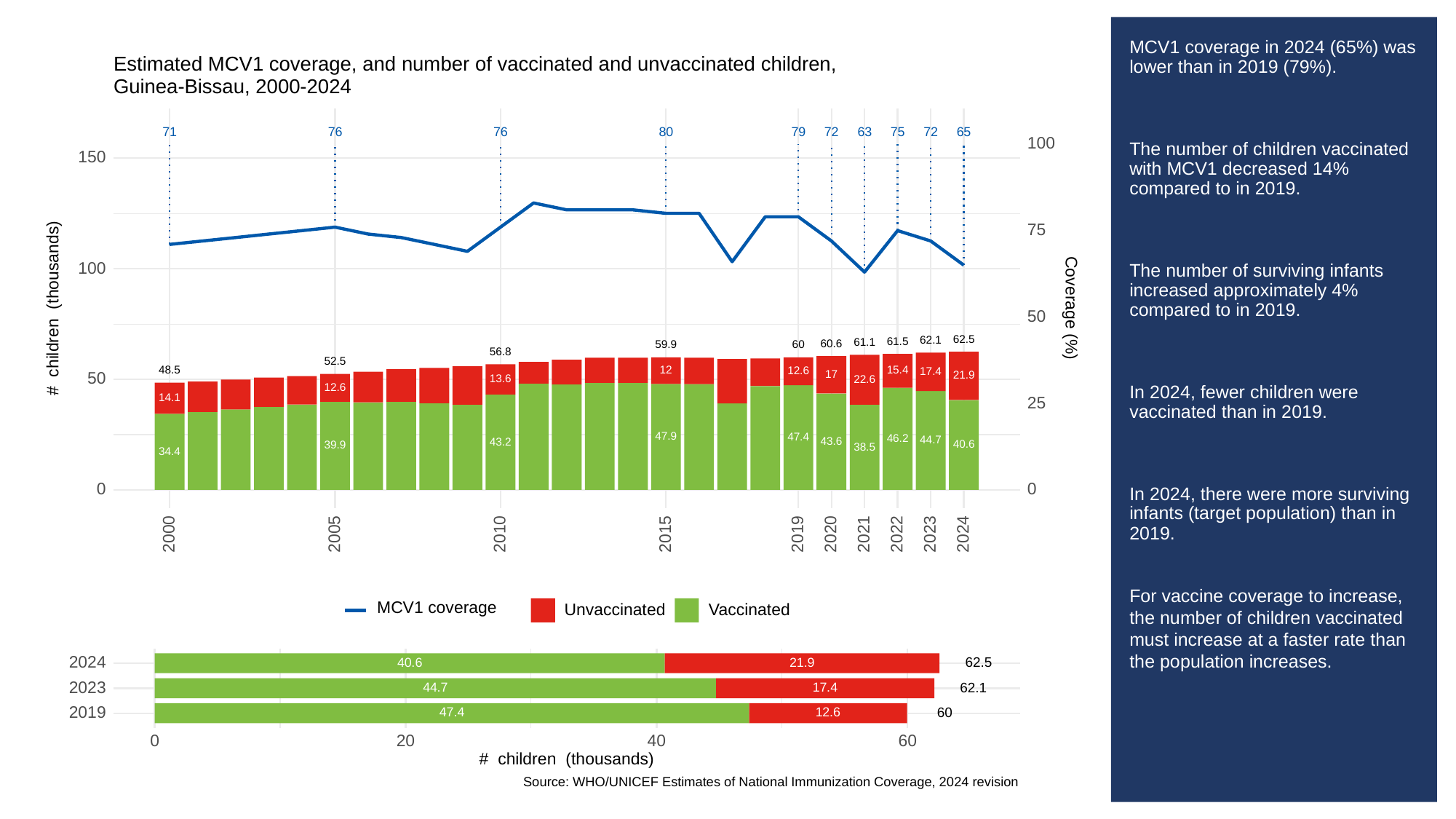

# MCV1 coverage in 2024 (65%) was lower than in 2019 (79%).

The number of children vaccinated with MCV1 decreased 14% compared to in 2019.

The number of surviving infants increased approximately 4% compared to in 2019.

In 2024, fewer children were vaccinated than in 2019.

In 2024, there were more surviving infants (target population) than in 2019.

For vaccine coverage to increase, the number of children vaccinated must increase at a faster rate than the population increases.

Estimated MCV1 coverage, and number of vaccinated and unvaccinated children,
Guinea-Bissau, 2000-2024

63
76
76
80
79
65
71
72
75
72
100

150

75
100

#  children  (thousands)
Coverage (%)
50

62.5
62.1
61.5
61.1
60.6
60
59.9
56.8

52.5

48.5
15.4
12
12.6
17.4

17

21.9
50

13.6
22.6

12.6

14.1

25

47.9
47.4

46.2
44.7
43.6
43.2
40.6
39.9
38.5
34.4
0
0

2023
2000
2005
2010
2015
2019
2020
2021
2022
2024

MCV1 coverage
Unvaccinated
Vaccinated

2024
62.5
40.6
21.9

2023
62.1
17.4
44.7

2019
60
12.6
47.4

0
20
40
60
#  children  (thousands)
Source: WHO/UNICEF Estimates of National Immunization Coverage, 2024 revision